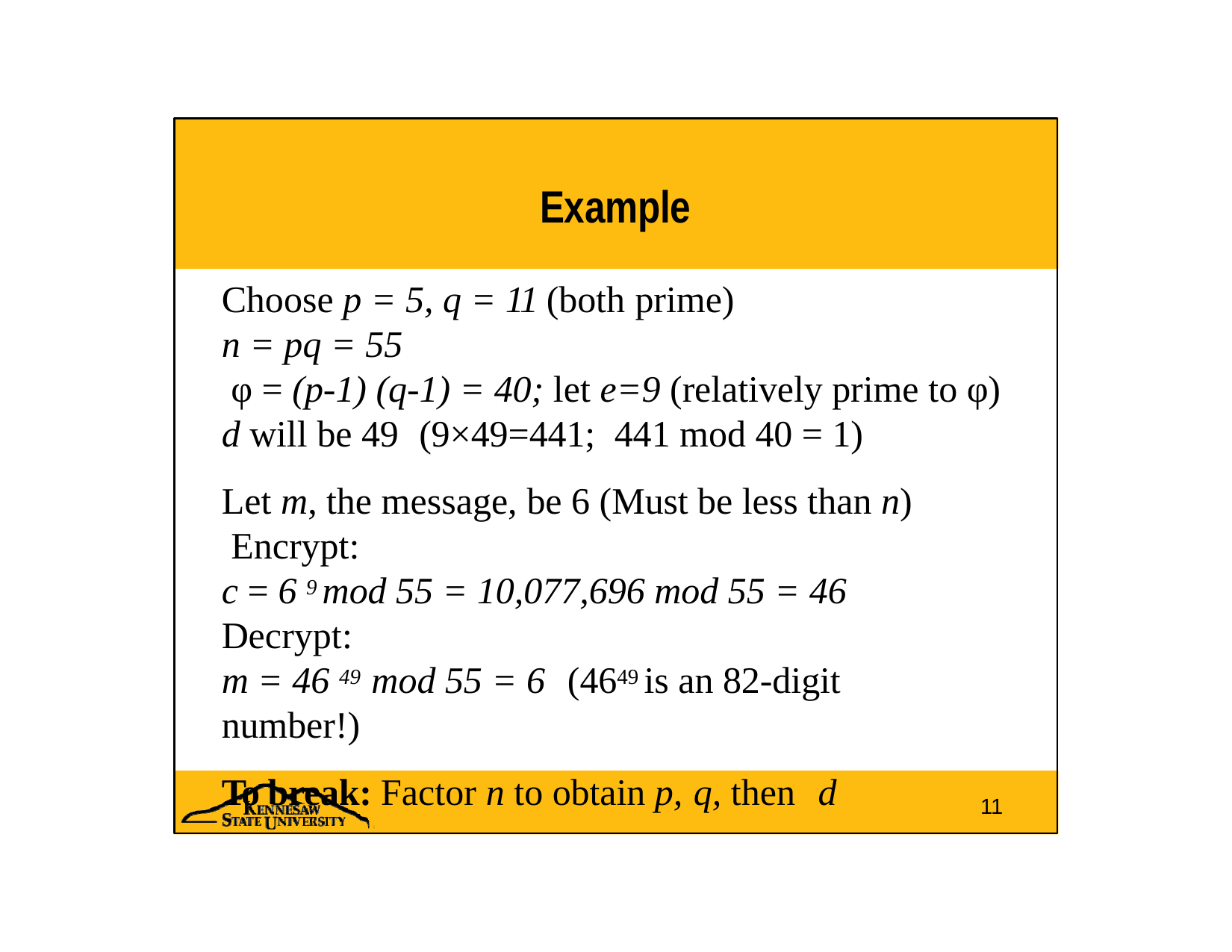

# Example
Choose p = 5, q = 11 (both prime)
n = pq = 55
φ = (p-1) (q-1) = 40; let e=9 (relatively prime to φ)
d will be 49	(9×49=441;	441 mod 40 = 1)
Let m, the message, be 6 (Must be less than n)  Encrypt:
c = 6 9 mod 55 = 10,077,696 mod 55 = 46
Decrypt:
m = 46 49  mod 55 = 6	(4649 is an 82-digit number!)
To break: Factor n to obtain p, q, then	d

11